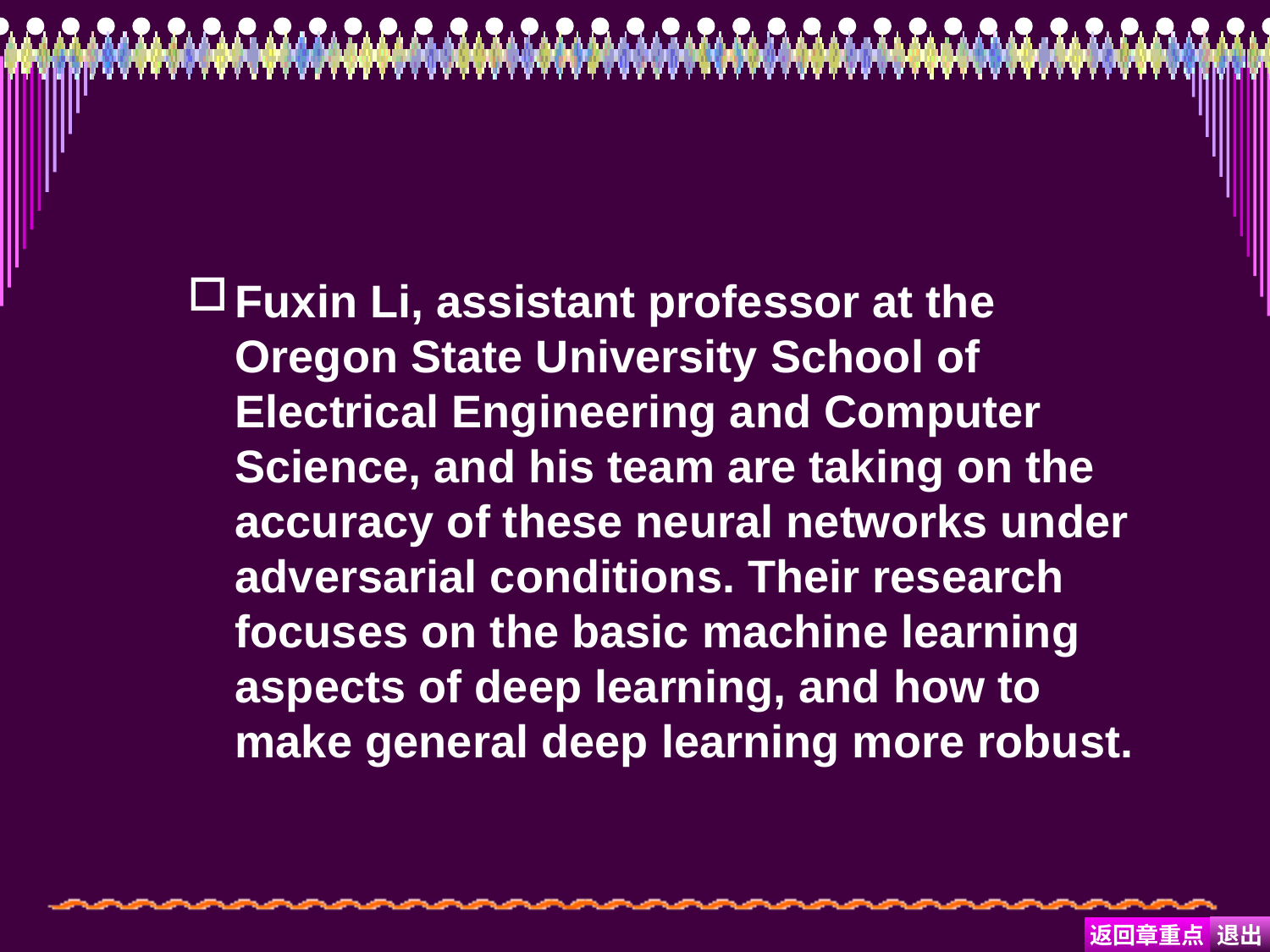

#
Fuxin Li, assistant professor at the Oregon State University School of Electrical Engineering and Computer Science, and his team are taking on the accuracy of these neural networks under adversarial conditions. Their research focuses on the basic machine learning aspects of deep learning, and how to make general deep learning more robust.